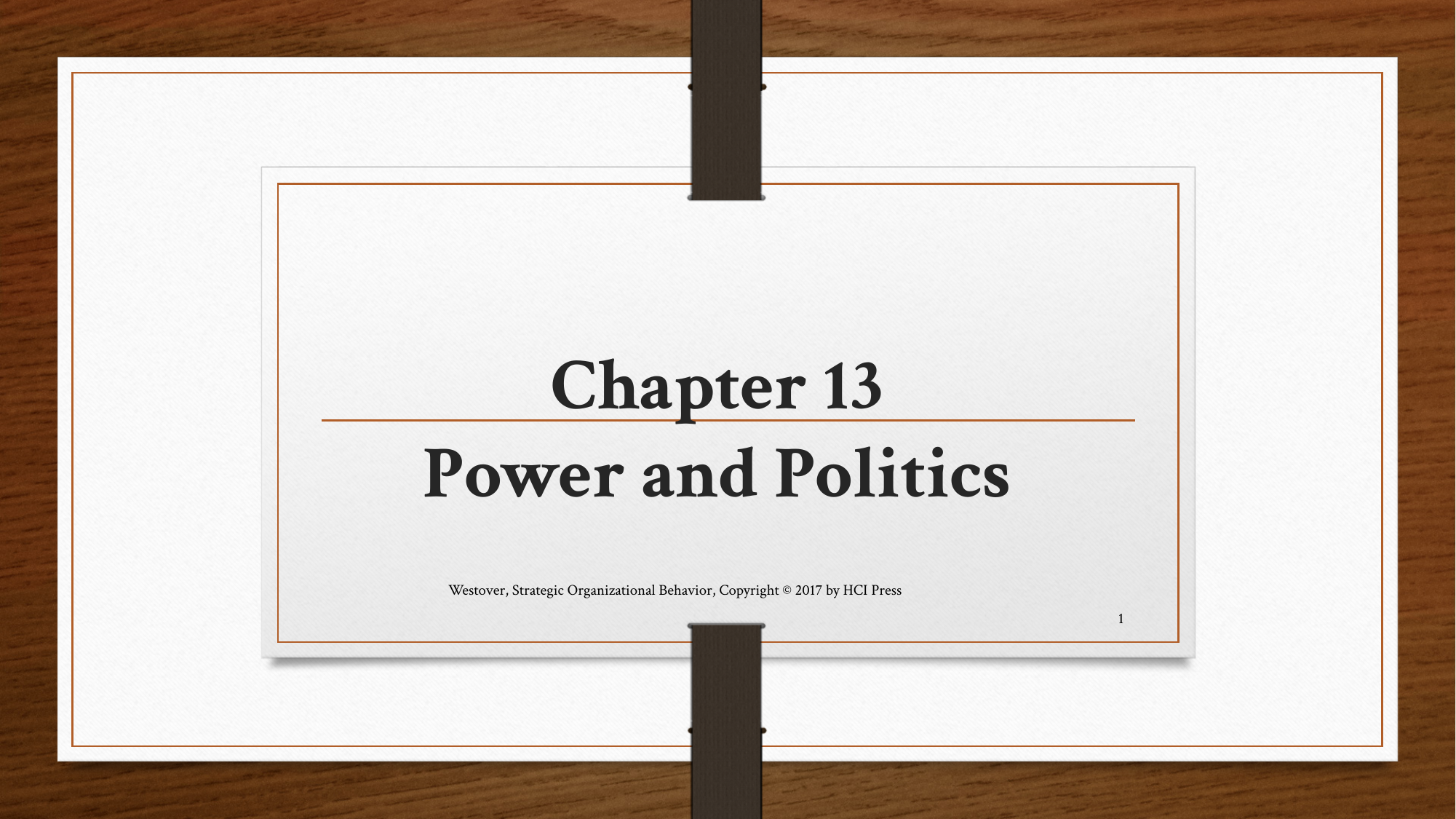

# Chapter 13 Power and Politics
1
Westover, Strategic Organizational Behavior, Copyright © 2017 by HCI Press